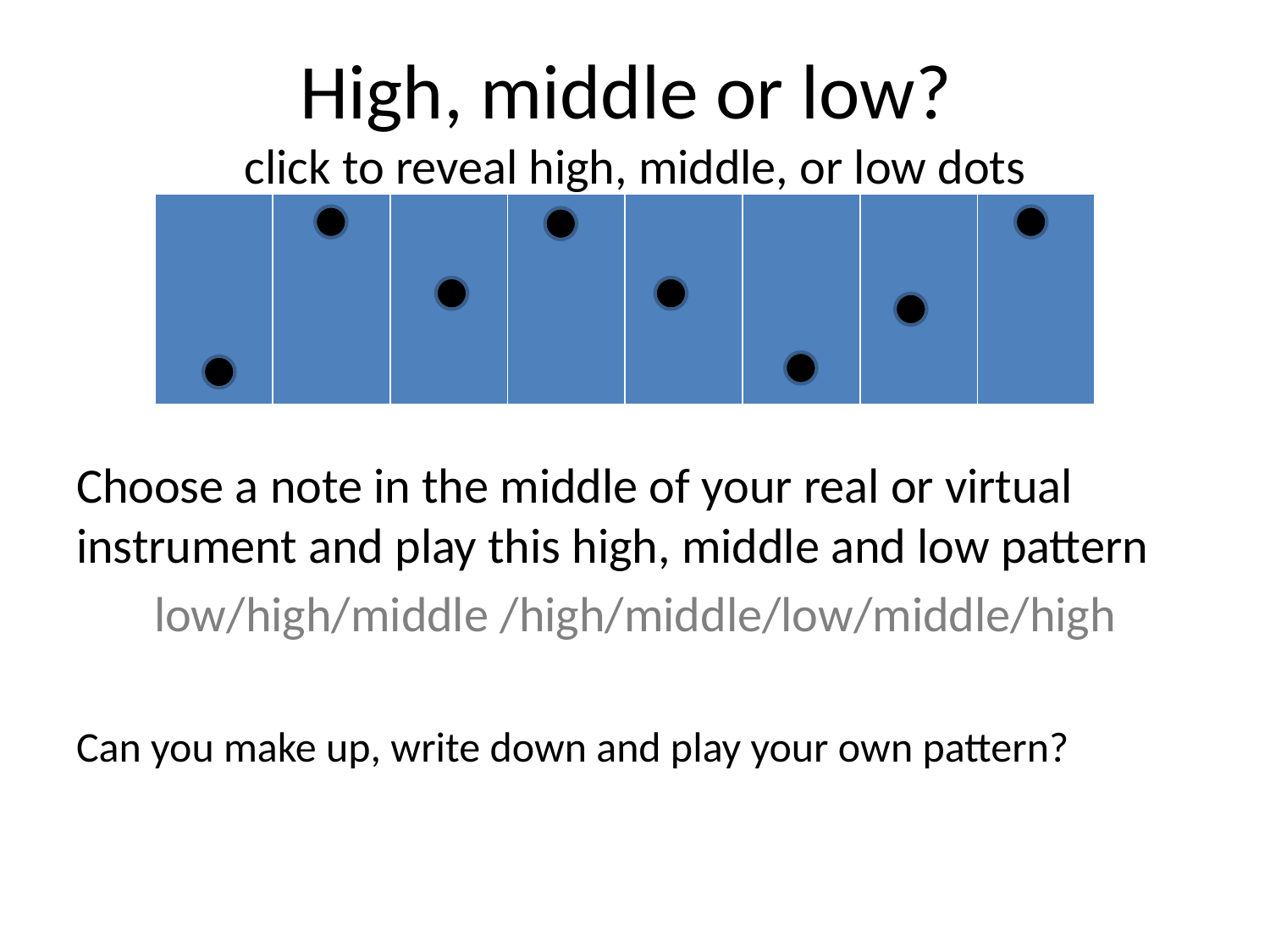

# High, middle or low? click to reveal high, middle, or low dots
|  |  |  |  |  |  |  |  |
| --- | --- | --- | --- | --- | --- | --- | --- |

Choose a note in the middle of your real or virtual instrument and play this high, middle and low pattern
low/high/middle /high/middle/low/middle/high

Can you make up, write down and play your own pattern?